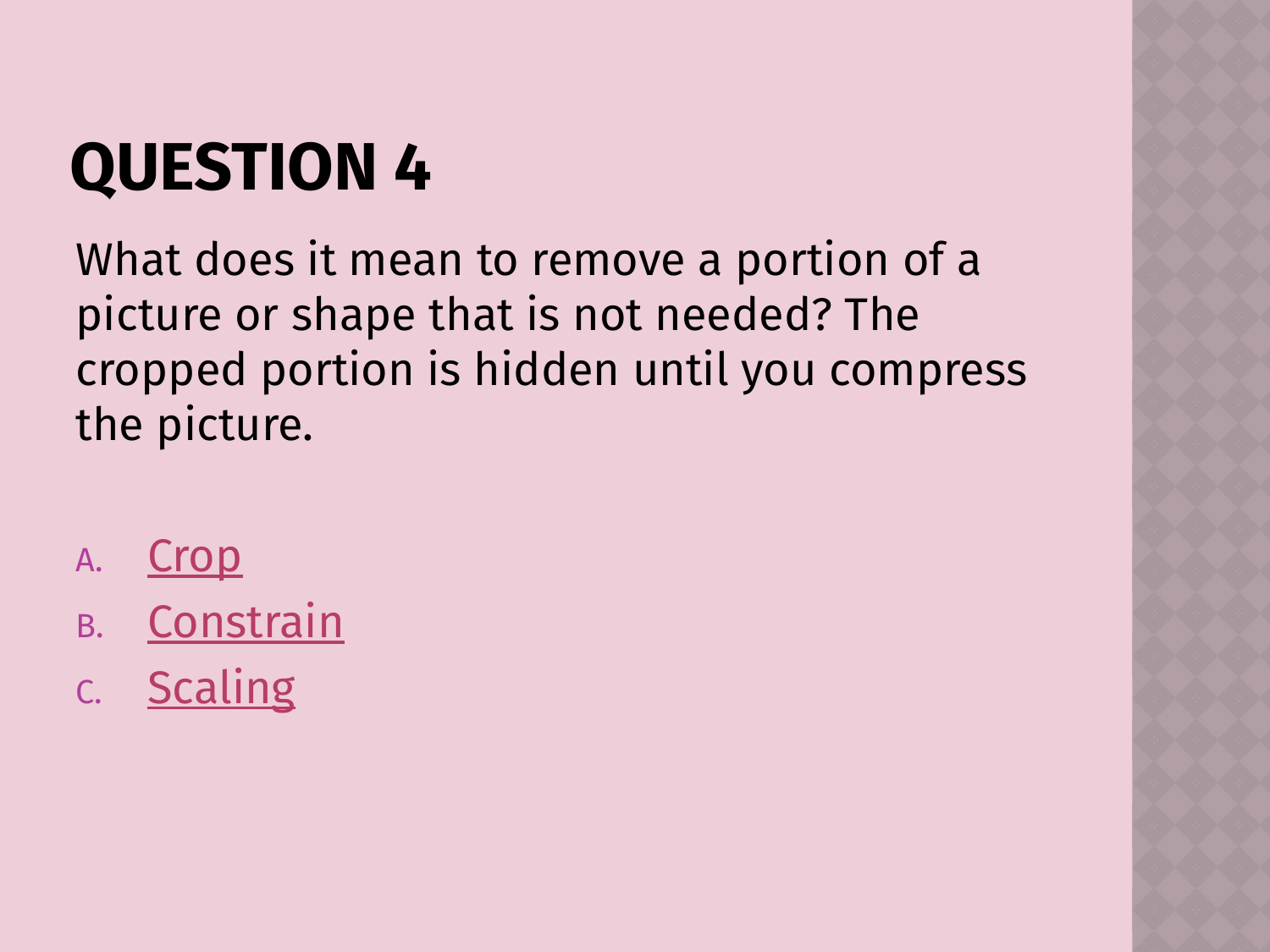

# Question 4
What does it mean to remove a portion of a picture or shape that is not needed? The cropped portion is hidden until you compress the picture.

Crop
Constrain
Scaling